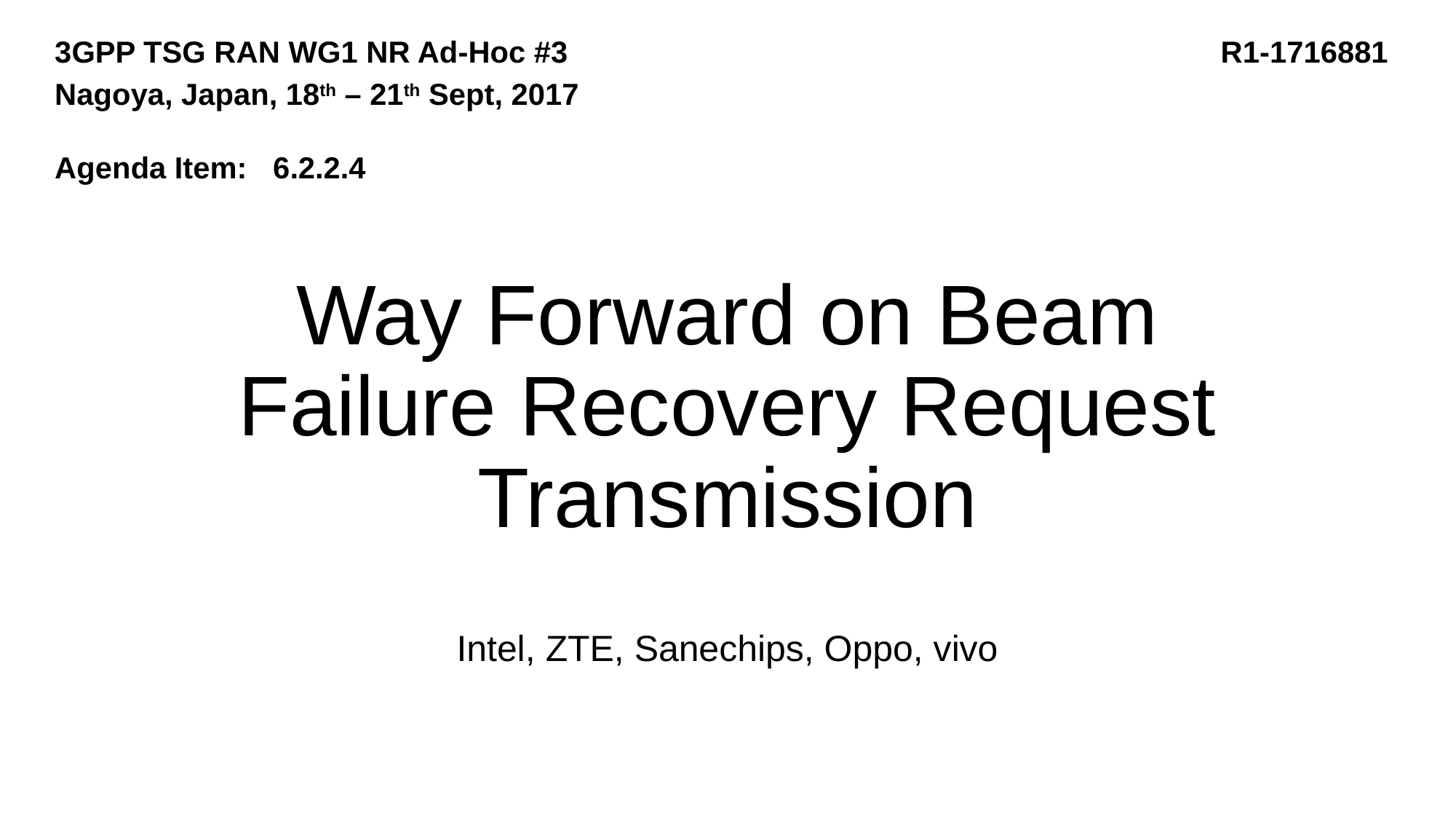

3GPP TSG RAN WG1 NR Ad-Hoc #3                                                                              R1-1716881
Nagoya, Japan, 18th – 21th Sept, 2017

Agenda Item:	6.2.2.4
# Way Forward on Beam Failure Recovery Request Transmission
Intel, ZTE, Sanechips, Oppo, vivo